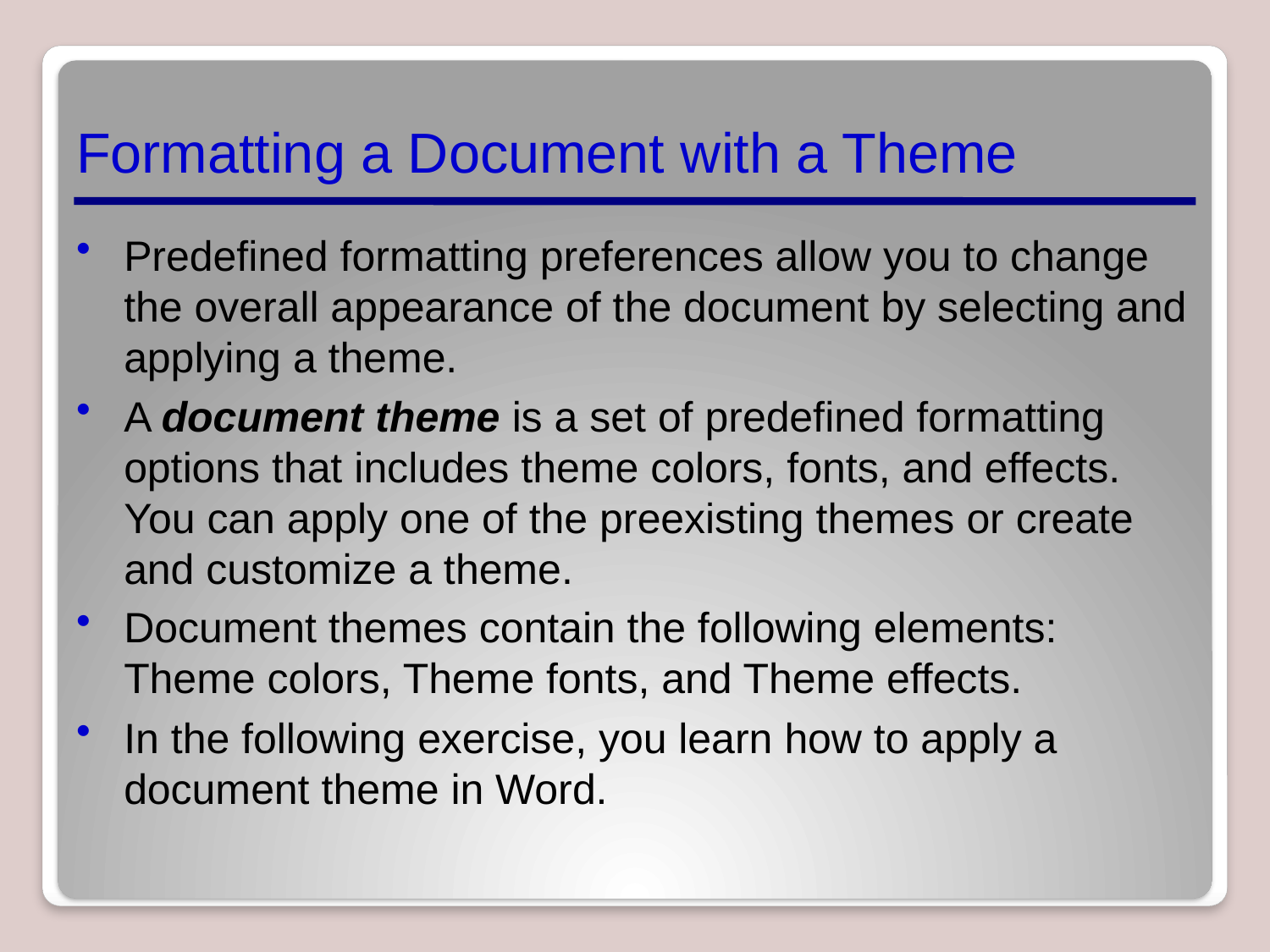

# Formatting a Document with a Theme
Predefined formatting preferences allow you to change the overall appearance of the document by selecting and applying a theme.
A document theme is a set of predefined formatting options that includes theme colors, fonts, and effects. You can apply one of the preexisting themes or create and customize a theme.
Document themes contain the following elements: Theme colors, Theme fonts, and Theme effects.
In the following exercise, you learn how to apply a document theme in Word.